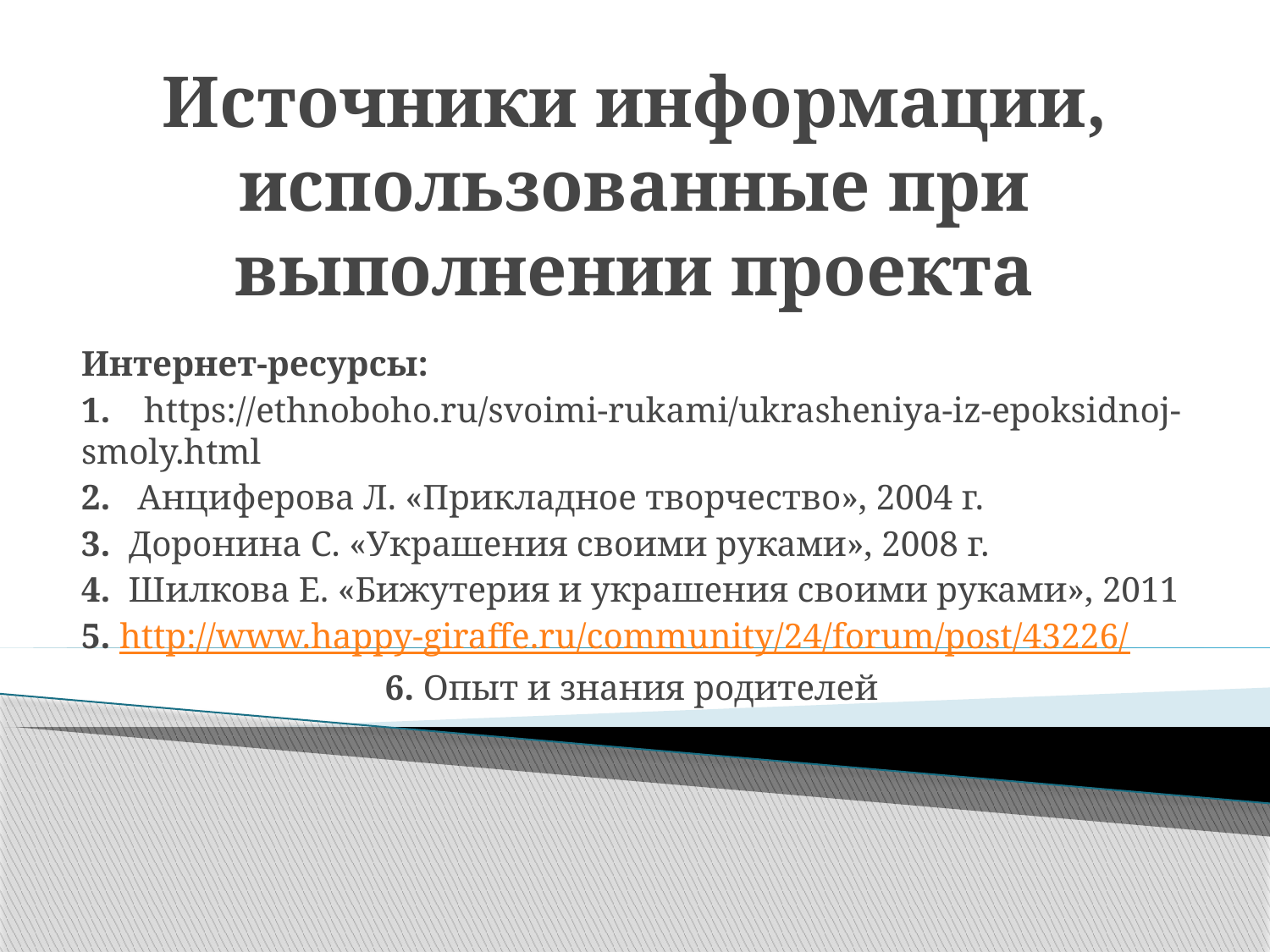

# Источники информации, использованные при выполнении проекта
Интернет-ресурсы:
1. https://ethnoboho.ru/svoimi-rukami/ukrasheniya-iz-epoksidnoj-smoly.html
2.   Анциферова Л. «Прикладное творчество», 2004 г.
3.  Доронина С. «Украшения своими руками», 2008 г.
4.  Шилкова Е. «Бижутерия и украшения своими руками», 2011
5. http://www.happy-giraffe.ru/community/24/forum/post/43226/
6. Опыт и знания родителей